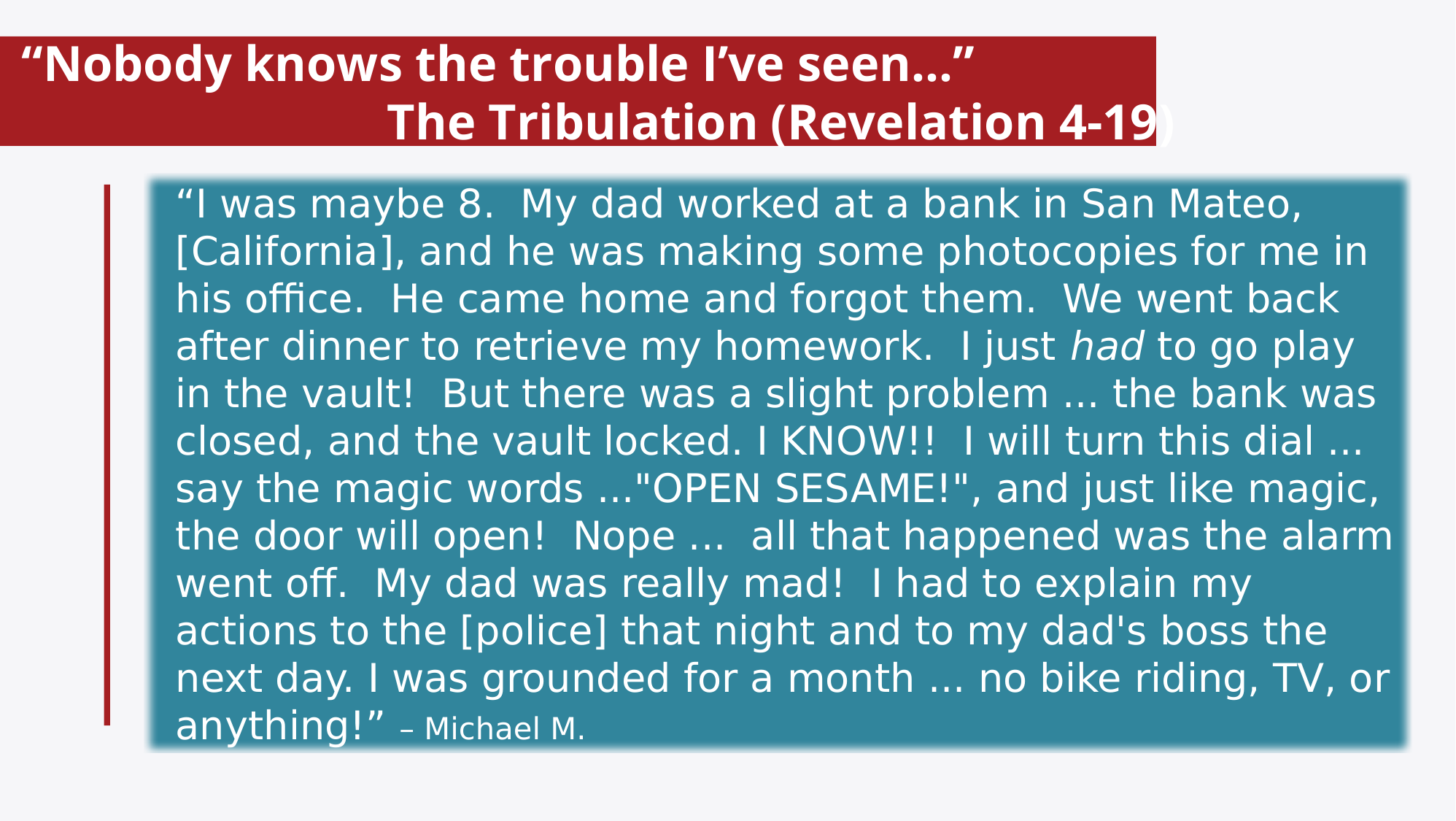

# “Nobody knows the trouble I’ve seen…” The Tribulation (Revelation 4-19)
“I was maybe 8.  My dad worked at a bank in San Mateo, [California], and he was making some photocopies for me in his office.  He came home and forgot them.  We went back after dinner to retrieve my homework.  I just had to go play in the vault!  But there was a slight problem ... the bank was closed, and the vault locked. I KNOW!!  I will turn this dial ... say the magic words ..."OPEN SESAME!", and just like magic, the door will open!  Nope ...  all that happened was the alarm went off.  My dad was really mad!  I had to explain my actions to the [police] that night and to my dad's boss the next day. I was grounded for a month ... no bike riding, TV, or anything!” – Michael M.